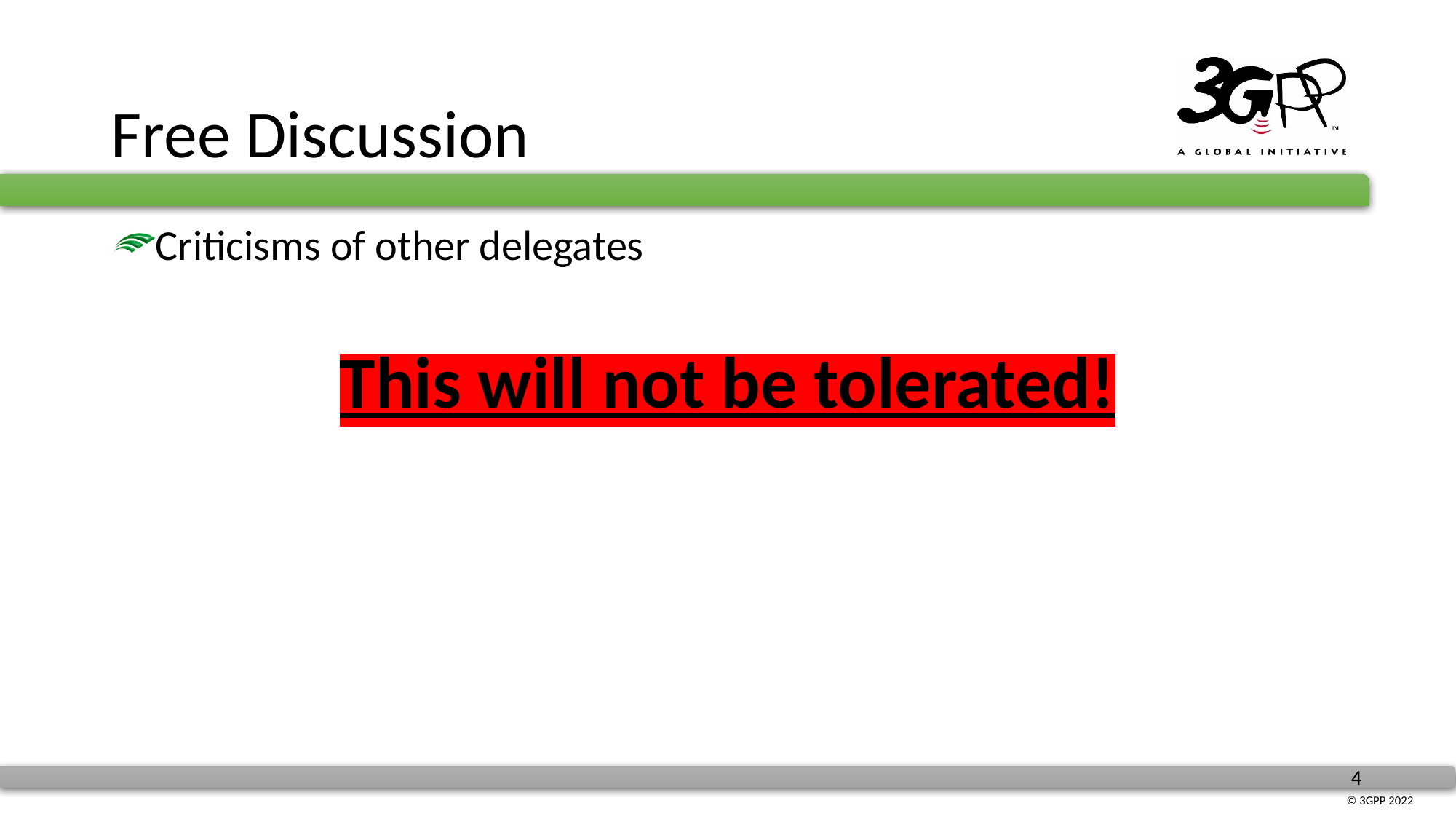

# Free Discussion
Criticisms of other delegates

This will not be tolerated!